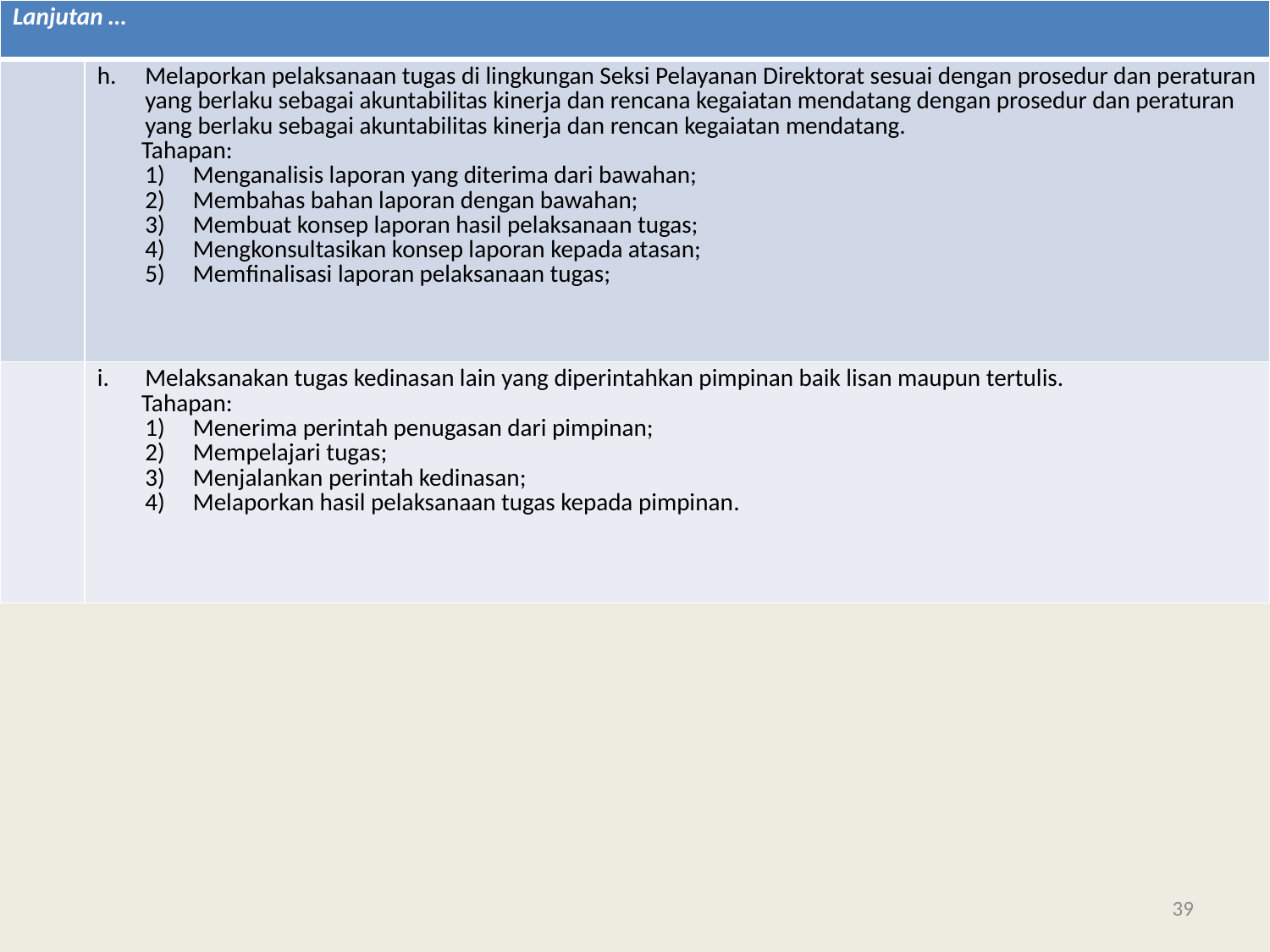

| Lanjutan … |  |
| --- | --- |
|  | Melaporkan pelaksanaan tugas di lingkungan Seksi Pelayanan Direktorat sesuai dengan prosedur dan peraturan yang berlaku sebagai akuntabilitas kinerja dan rencana kegaiatan mendatang dengan prosedur dan peraturan yang berlaku sebagai akuntabilitas kinerja dan rencan kegaiatan mendatang. Tahapan: 1) Menganalisis laporan yang diterima dari bawahan; 2) Membahas bahan laporan dengan bawahan; 3) Membuat konsep laporan hasil pelaksanaan tugas; 4) Mengkonsultasikan konsep laporan kepada atasan; Memfinalisasi laporan pelaksanaan tugas; |
|  | Melaksanakan tugas kedinasan lain yang diperintahkan pimpinan baik lisan maupun tertulis. Tahapan: 1) Menerima perintah penugasan dari pimpinan; Mempelajari tugas; Menjalankan perintah kedinasan; Melaporkan hasil pelaksanaan tugas kepada pimpinan. |
39